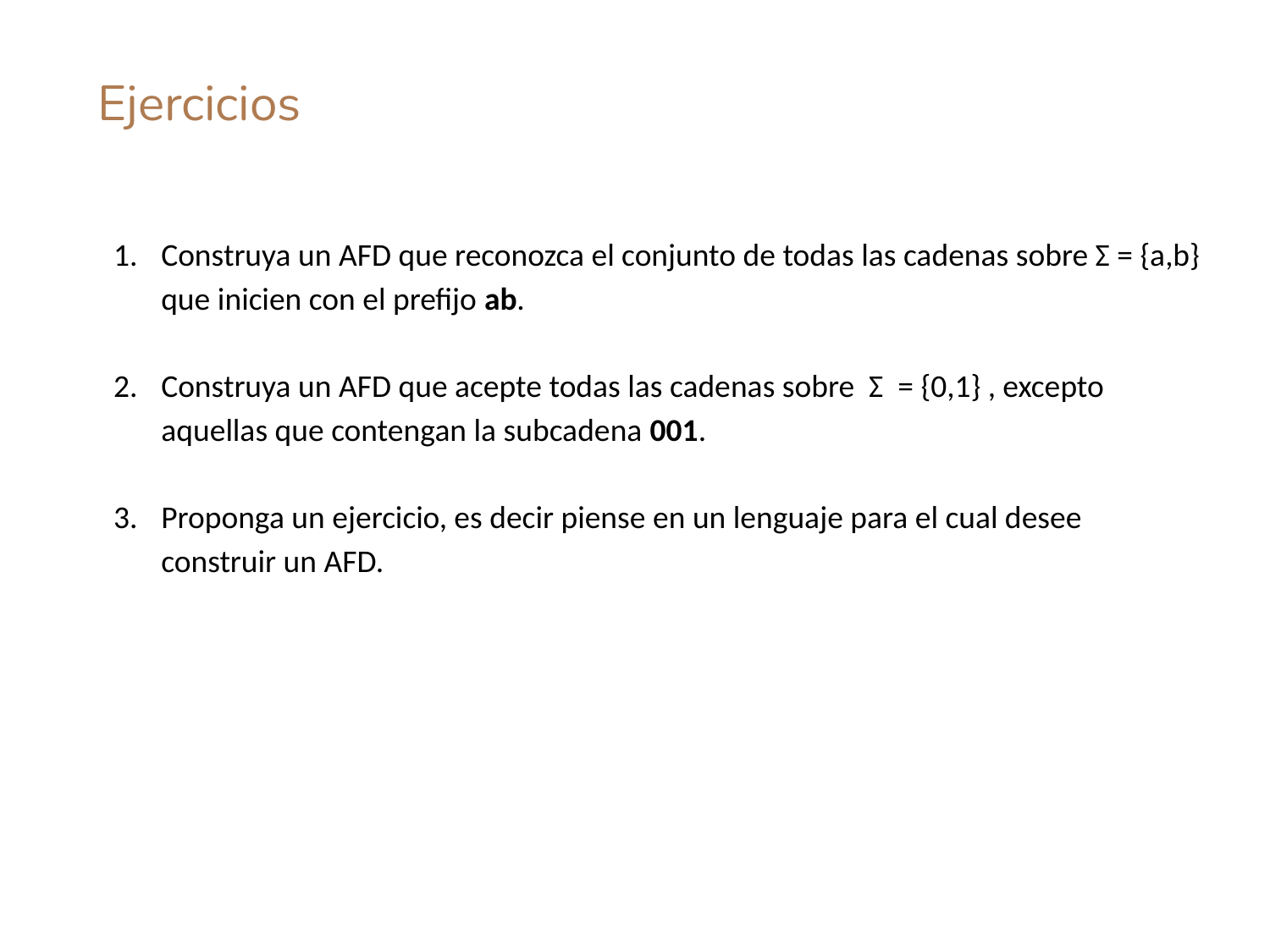

# Ejercicios
Construya un AFD que reconozca el conjunto de todas las cadenas sobre Σ = {a,b} que inicien con el prefijo ab.

Construya un AFD que acepte todas las cadenas sobre  Σ  = {0,1} , excepto aquellas que contengan la subcadena 001.

Proponga un ejercicio, es decir piense en un lenguaje para el cual desee construir un AFD.